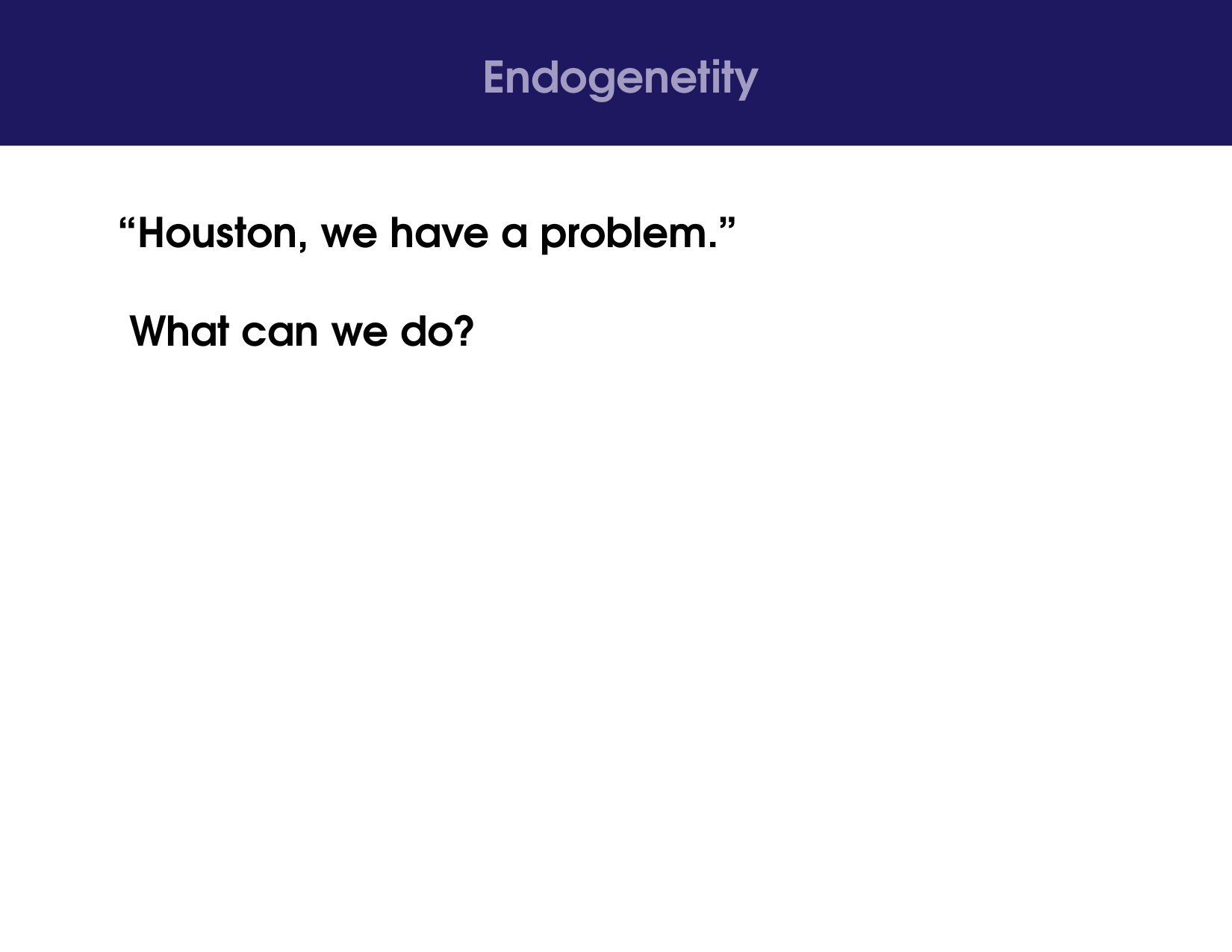

Endogenetity

“Houston, we have a problem.”

 What can we do?